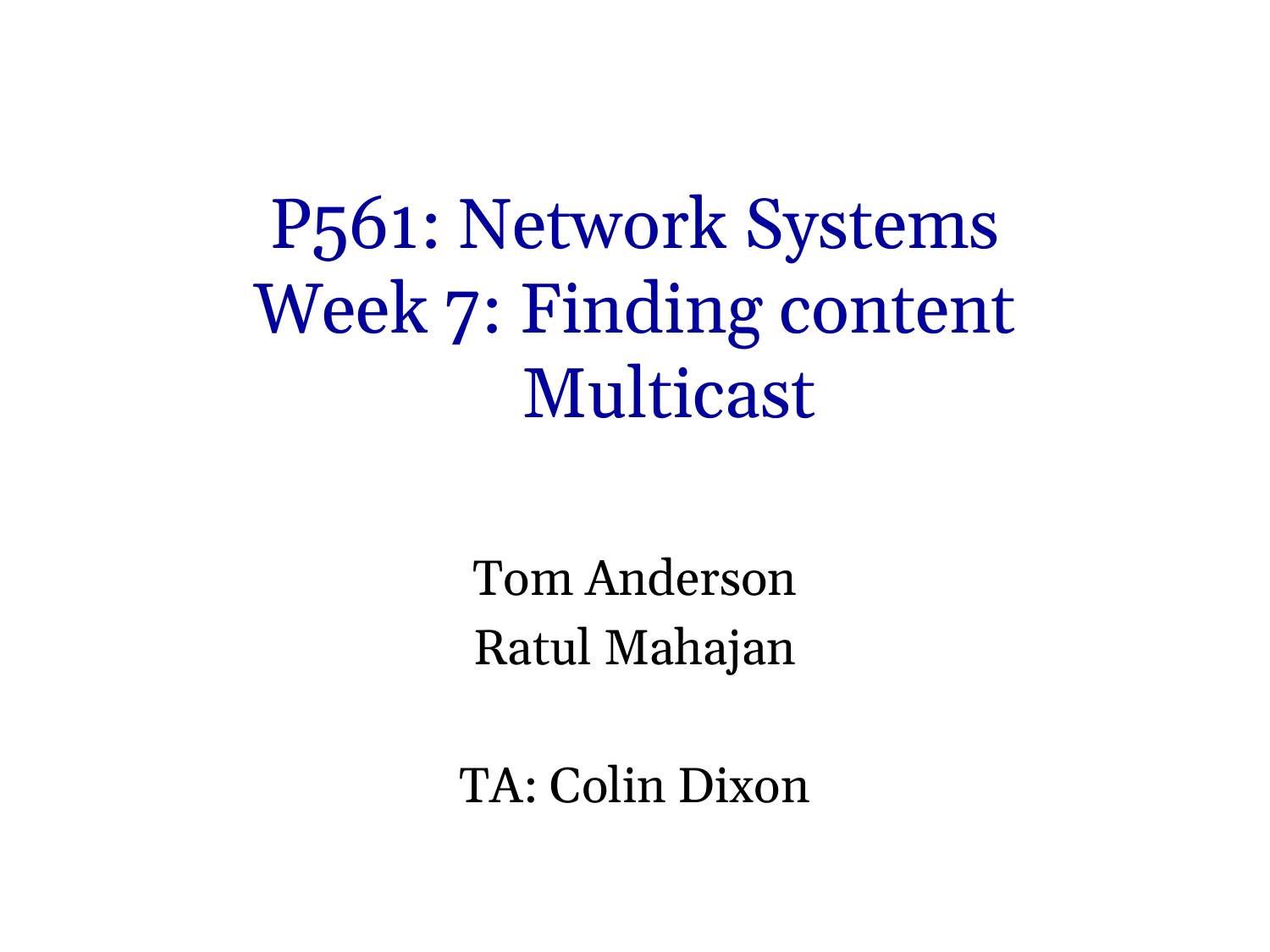

# P561: Network Systems Week 7: Finding content Multicast
Tom Anderson
Ratul Mahajan

TA: Colin Dixon